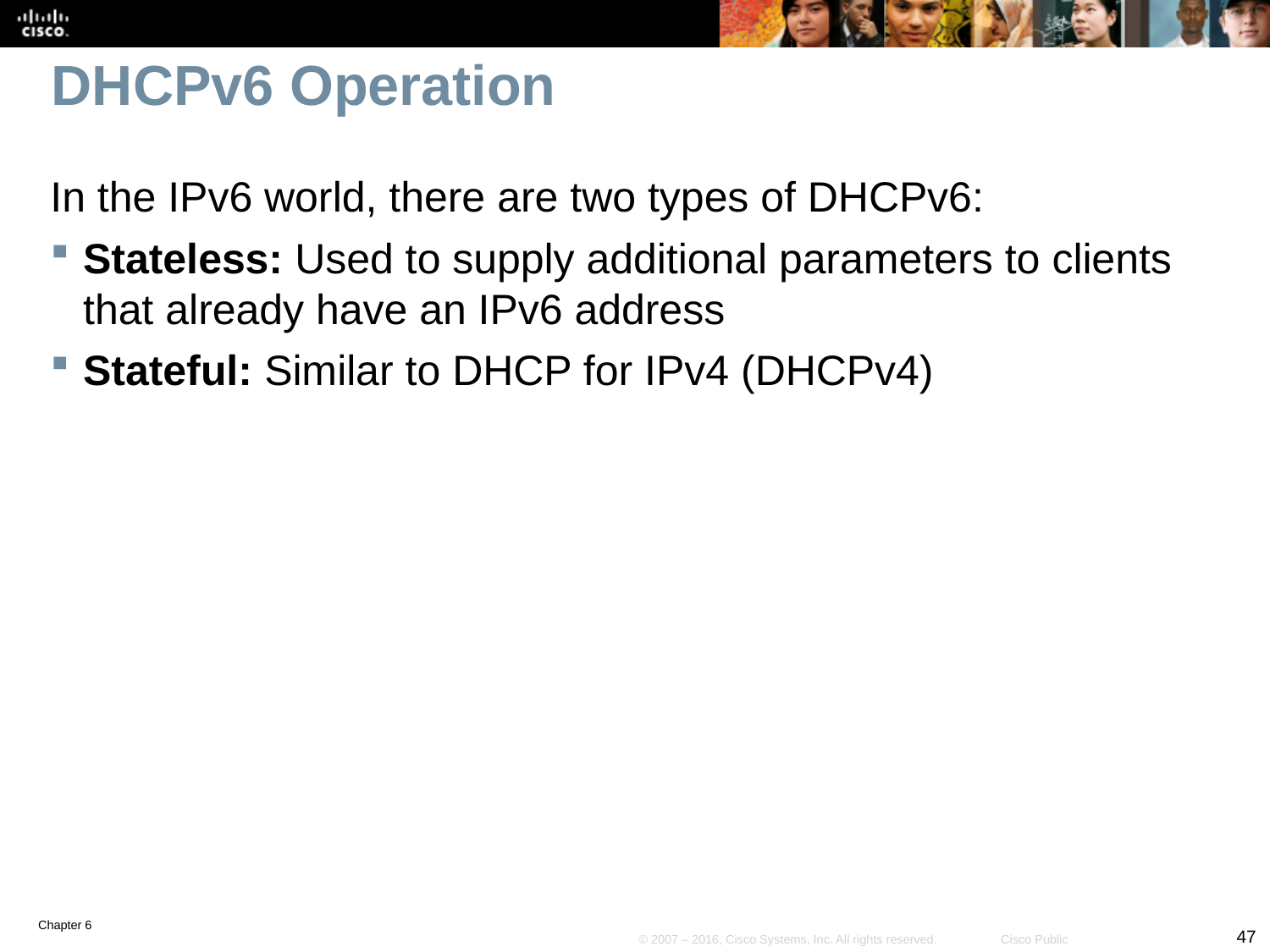

# DHCPv6 Operation
In the IPv6 world, there are two types of DHCPv6:
Stateless: Used to supply additional parameters to clients that already have an IPv6 address
Stateful: Similar to DHCP for IPv4 (DHCPv4)